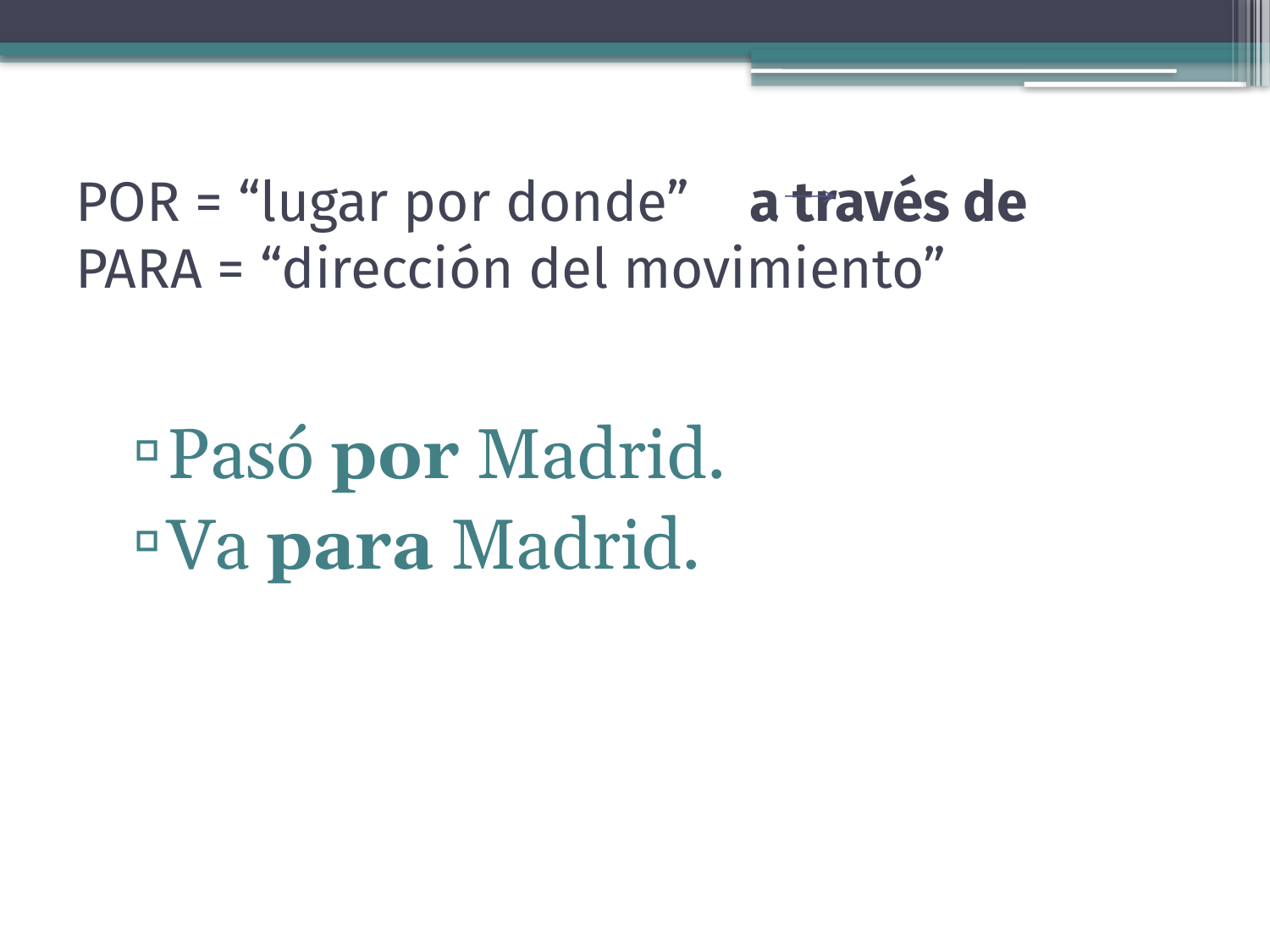

# POR = “lugar por donde”    a través de PARA = “dirección del movimiento”

Pasó por Madrid.
Va para Madrid.